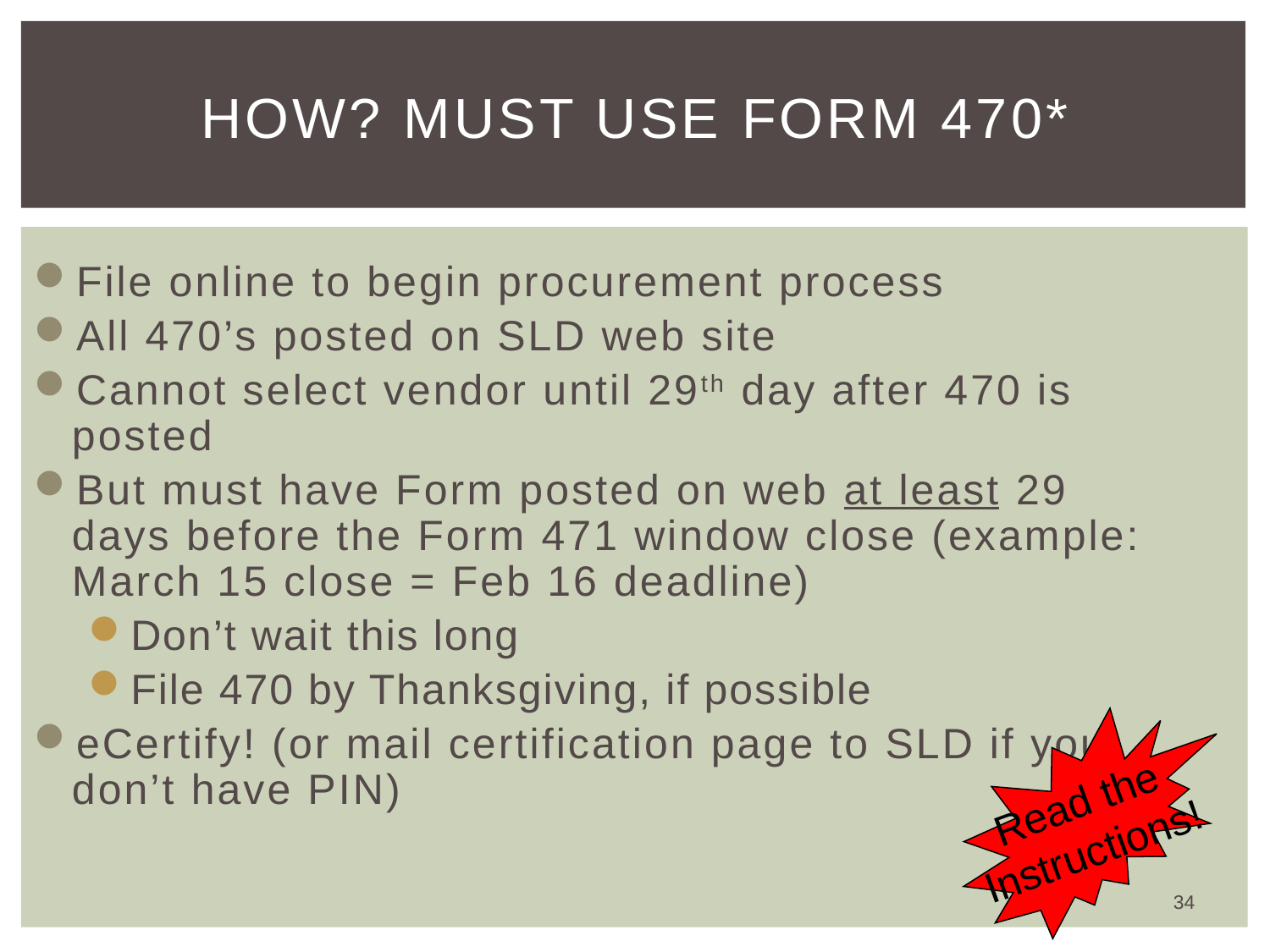

# How? Must Use Form 470*
File online to begin procurement process
All 470’s posted on SLD web site
Cannot select vendor until 29th day after 470 is posted
But must have Form posted on web at least 29 days before the Form 471 window close (example: March 15 close = Feb 16 deadline)
Don’t wait this long
File 470 by Thanksgiving, if possible
eCertify! (or mail certification page to SLD if you don’t have PIN)

Read the
Instructions!
34